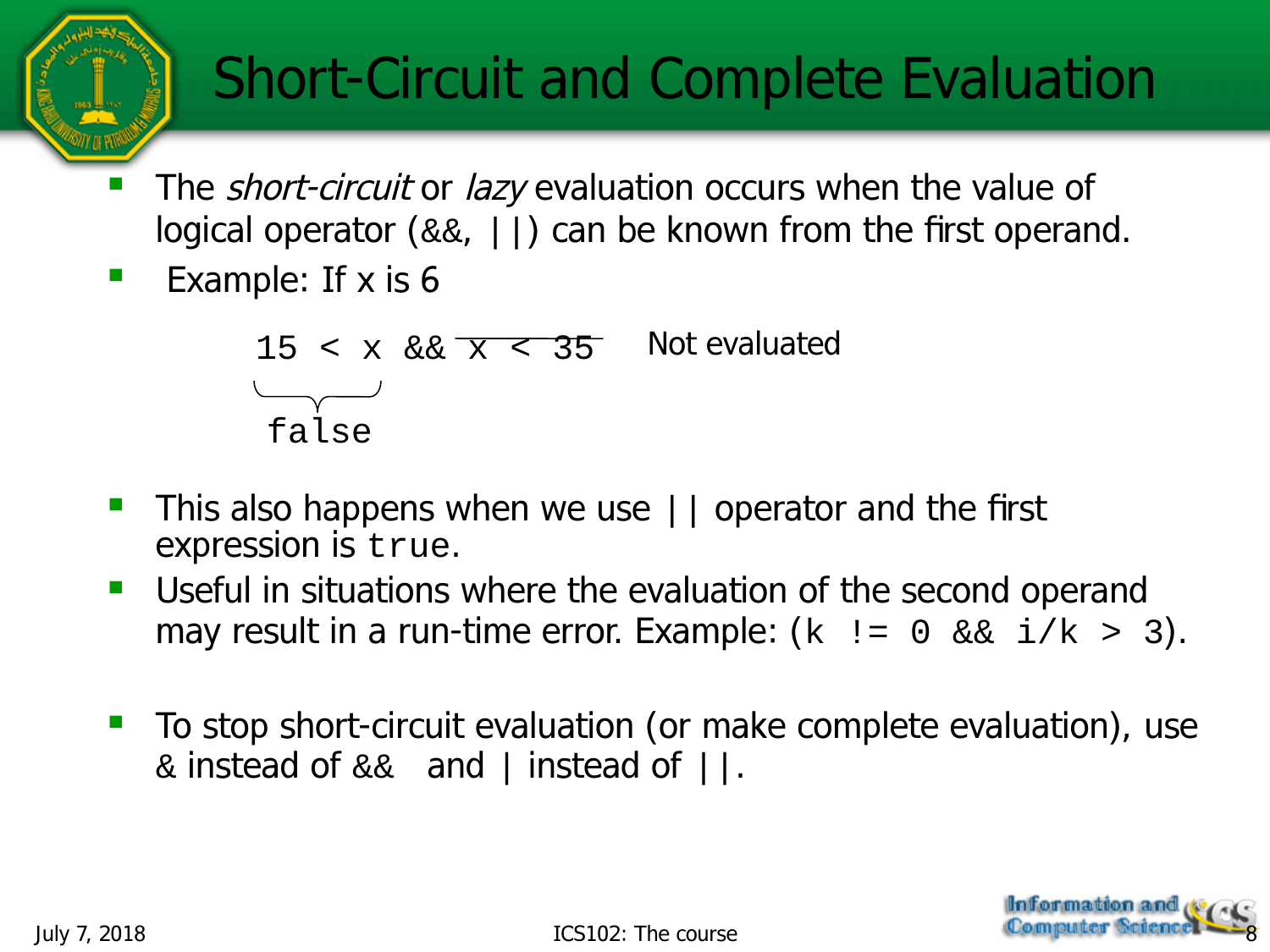

Short-Circuit and Complete Evaluation
The short-circuit or lazy evaluation occurs when the value of logical operator (&&, ||) can be known from the first operand.
 Example: If x is 6

This also happens when we use || operator and the first expression is true.
Useful in situations where the evaluation of the second operand may result in a run-time error. Example: (k != 0 && i/k > 3).

To stop short-circuit evaluation (or make complete evaluation), use & instead of &&   and | instead of ||.
15 < x && x < 35
Not evaluated

false
July 7, 2018
ICS102: The course
8